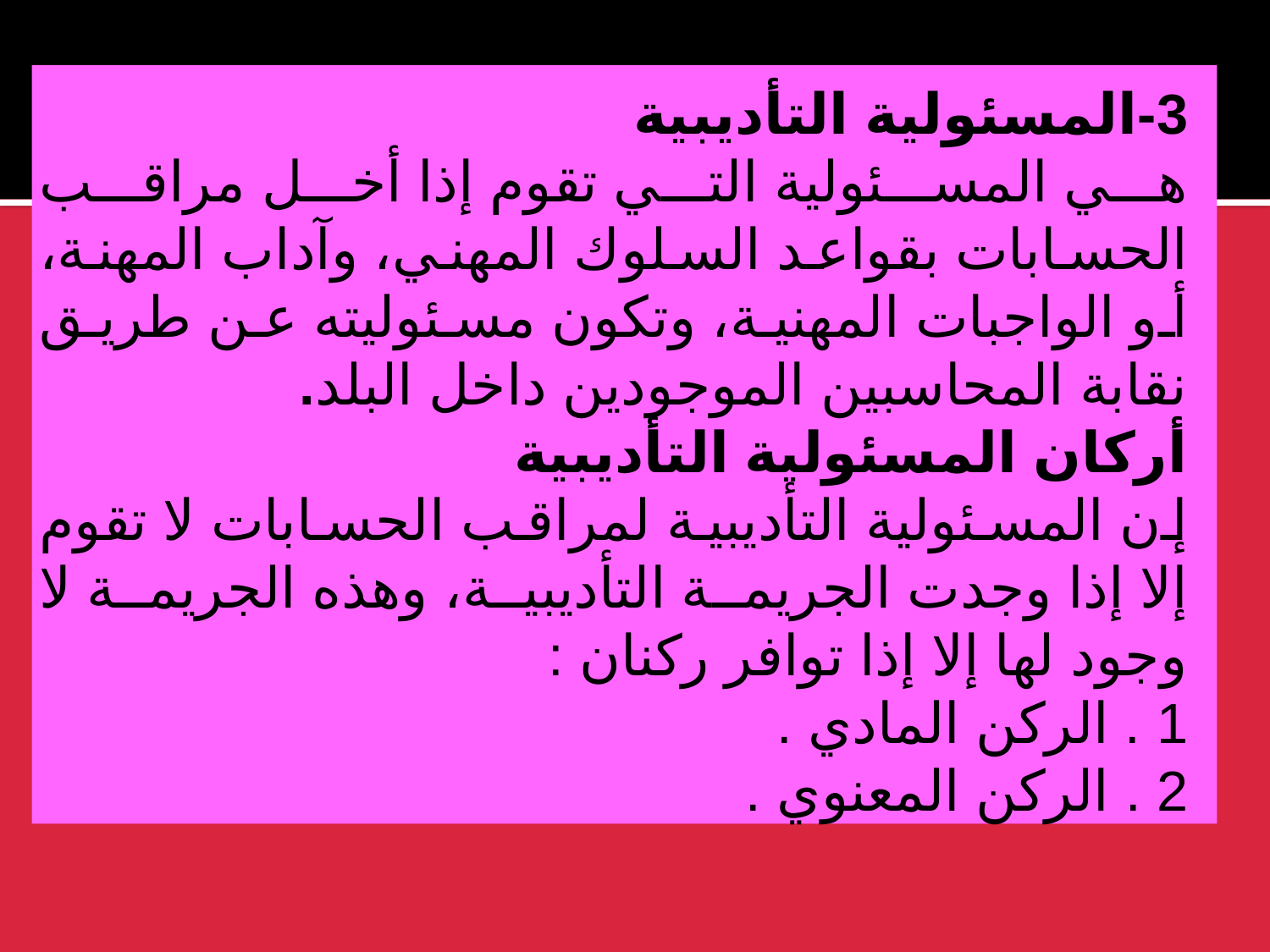

3-المسئولية التأديبية
هي المسئولية التي تقوم إذا أخل مراقب الحسابات بقواعد السلوك المهني، وآداب المهنة، أو الواجبات المهنية، وتكون مسئوليته عن طريق نقابة المحاسبين الموجودين داخل البلد.
أركان المسئولية التأديبية
إن المسئولية التأديبية لمراقب الحسابات لا تقوم إلا إذا وجدت الجريمة التأديبية، وهذه الجريمة لا وجود لها إلا إذا توافر ركنان :
1 . الركن المادي .
2 . الركن المعنوي .